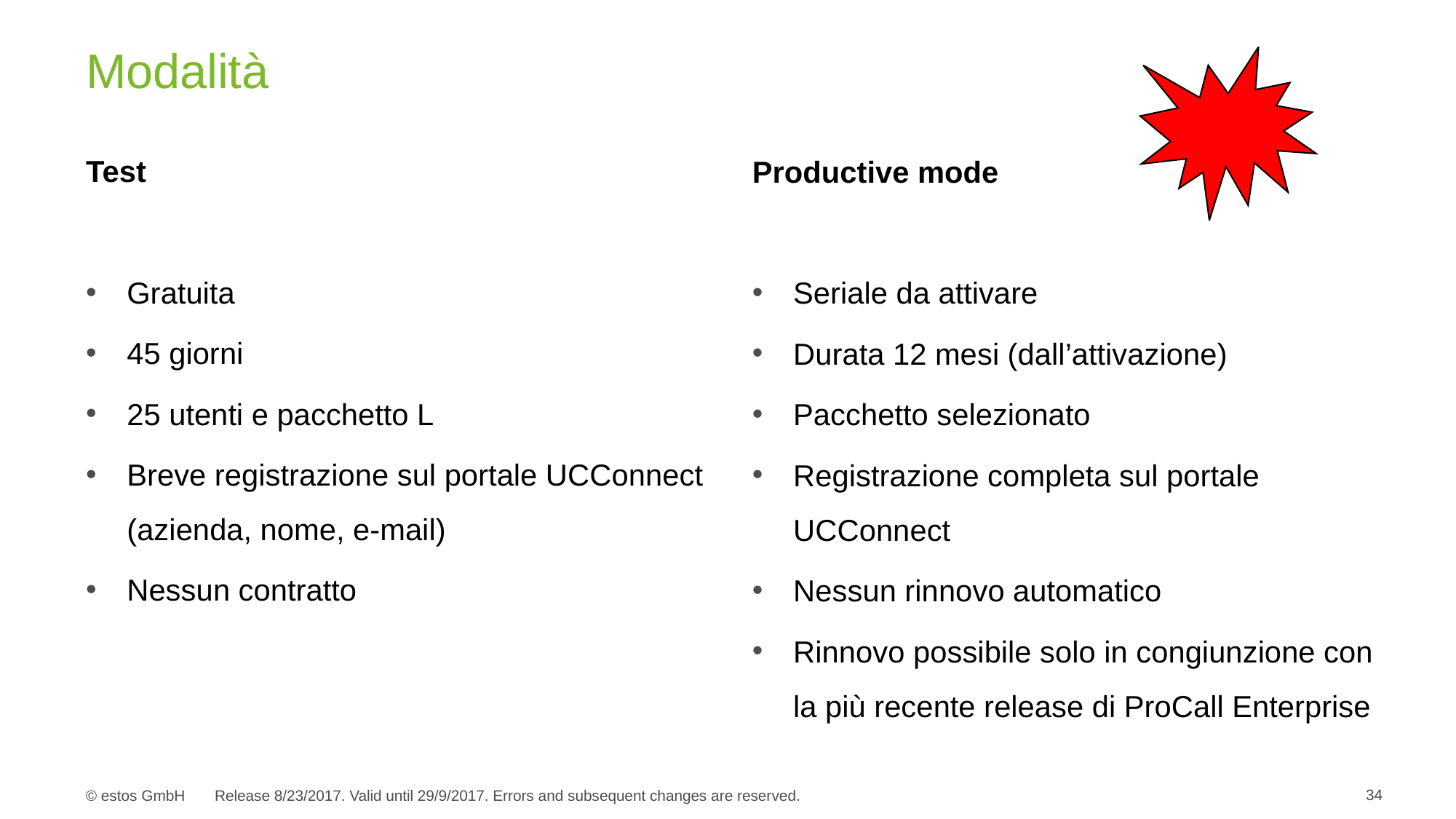

# Modalità

Test

Gratuita
45 giorni
25 utenti e pacchetto L
Breve registrazione sul portale UCConnect (azienda, nome, e-mail)
Nessun contratto
Productive mode

Seriale da attivare
Durata 12 mesi (dall’attivazione)
Pacchetto selezionato
Registrazione completa sul portale UCConnect
Nessun rinnovo automatico
Rinnovo possibile solo in congiunzione con la più recente release di ProCall Enterprise

© estos GmbH
Release 8/23/2017. Valid until 29/9/2017. Errors and subsequent changes are reserved.
34